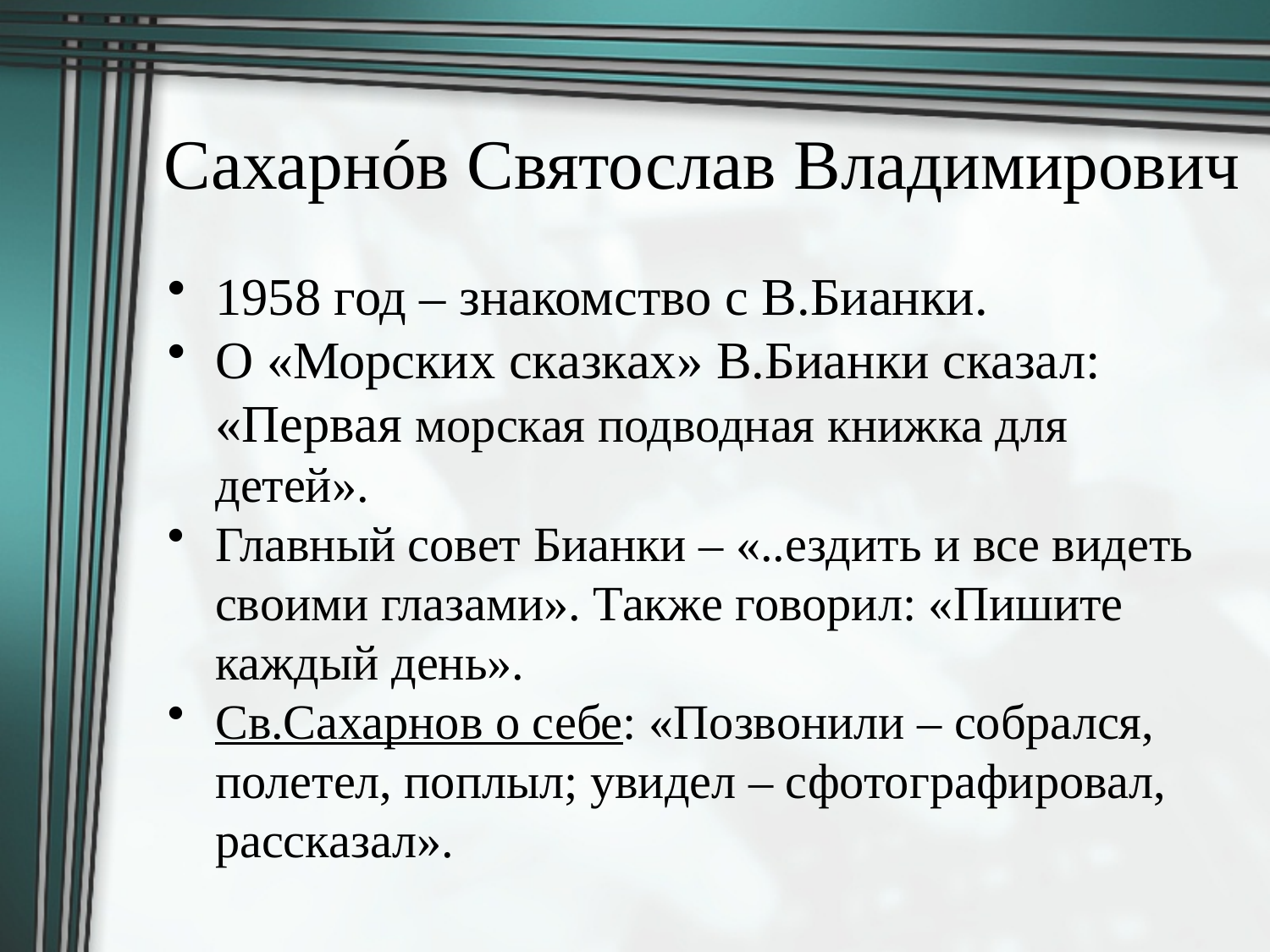

# Сахарнóв Святослав Владимирович
1958 год – знакомство с В.Бианки.
О «Морских сказках» В.Бианки сказал: «Первая морская подводная книжка для детей».
Главный совет Бианки – «..ездить и все видеть своими глазами». Также говорил: «Пишите каждый день».
Св.Сахарнов о себе: «Позвонили – собрался, полетел, поплыл; увидел – сфотографировал, рассказал».